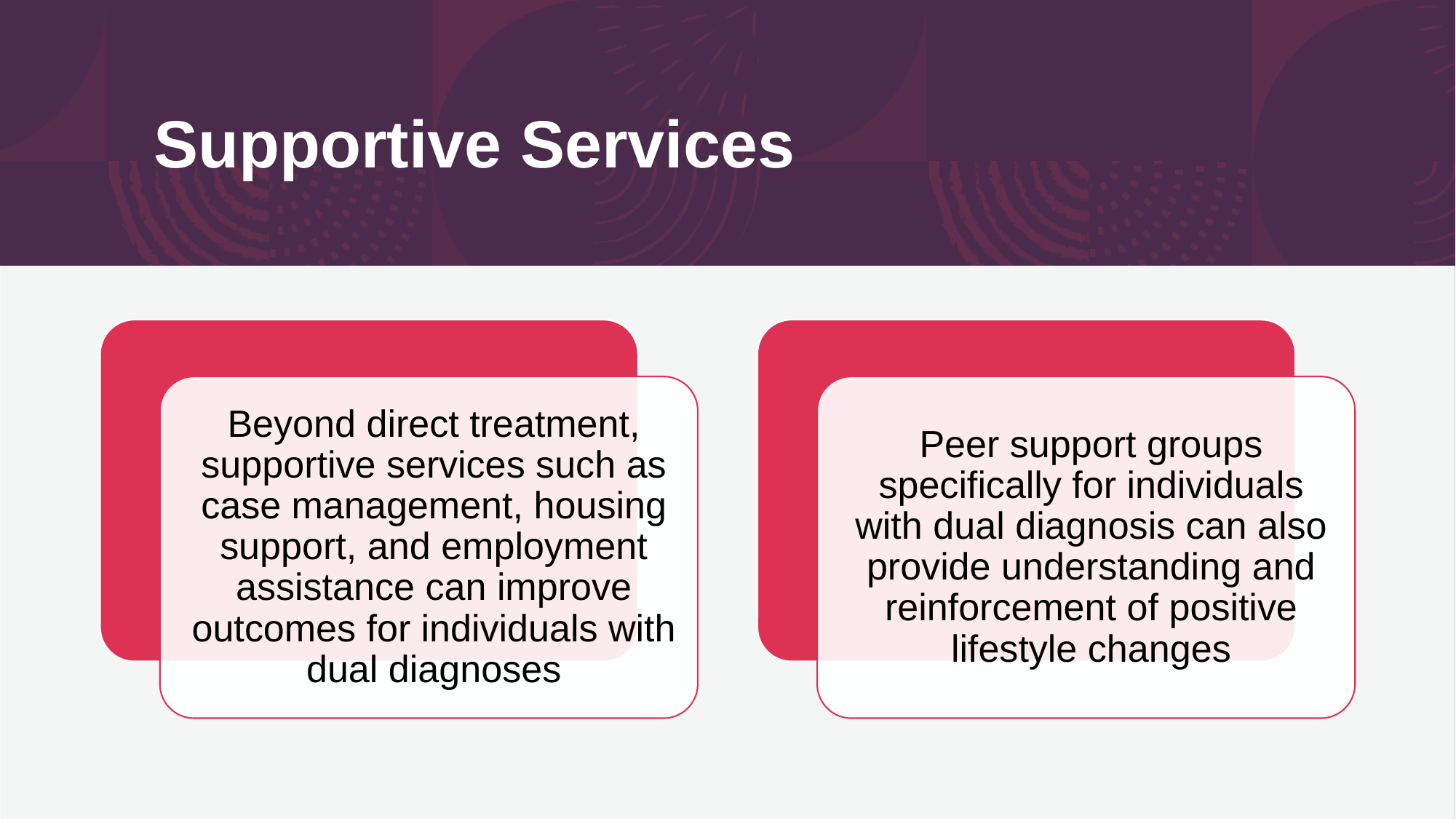

# Supportive Services
Beyond direct treatment, supportive services such as case management, housing support, and employment assistance can improve outcomes for individuals with dual diagnoses
Peer support groups specifically for individuals with dual diagnosis can also provide understanding and reinforcement of positive lifestyle changes